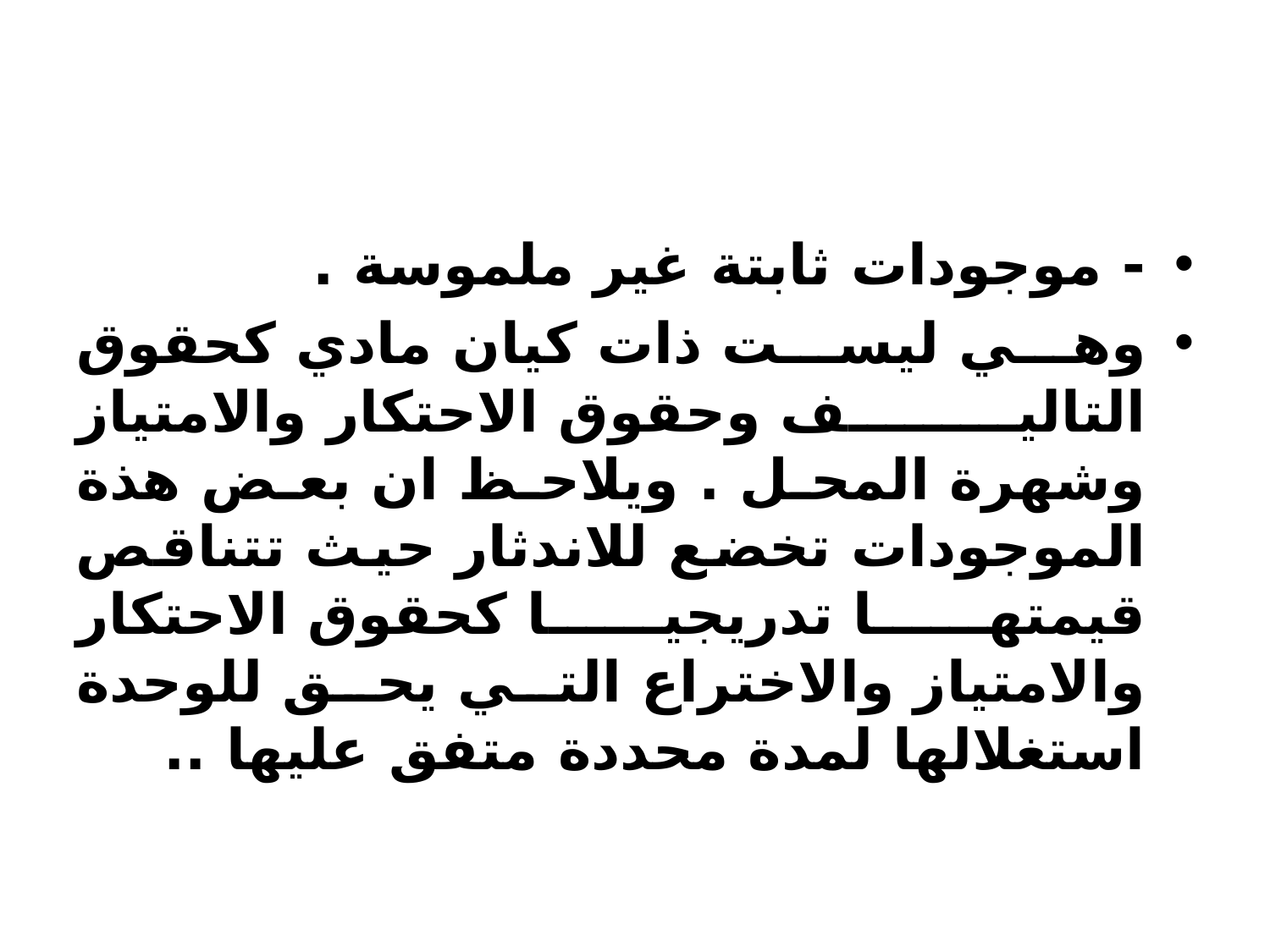

- موجودات ثابتة غير ملموسة .
وهي ليست ذات كيان مادي كحقوق التاليف وحقوق الاحتكار والامتياز وشهرة المحل . ويلاحظ ان بعض هذة الموجودات تخضع للاندثار حيث تتناقص قيمتها تدريجيا كحقوق الاحتكار والامتياز والاختراع التي يحق للوحدة استغلالها لمدة محددة متفق عليها ..